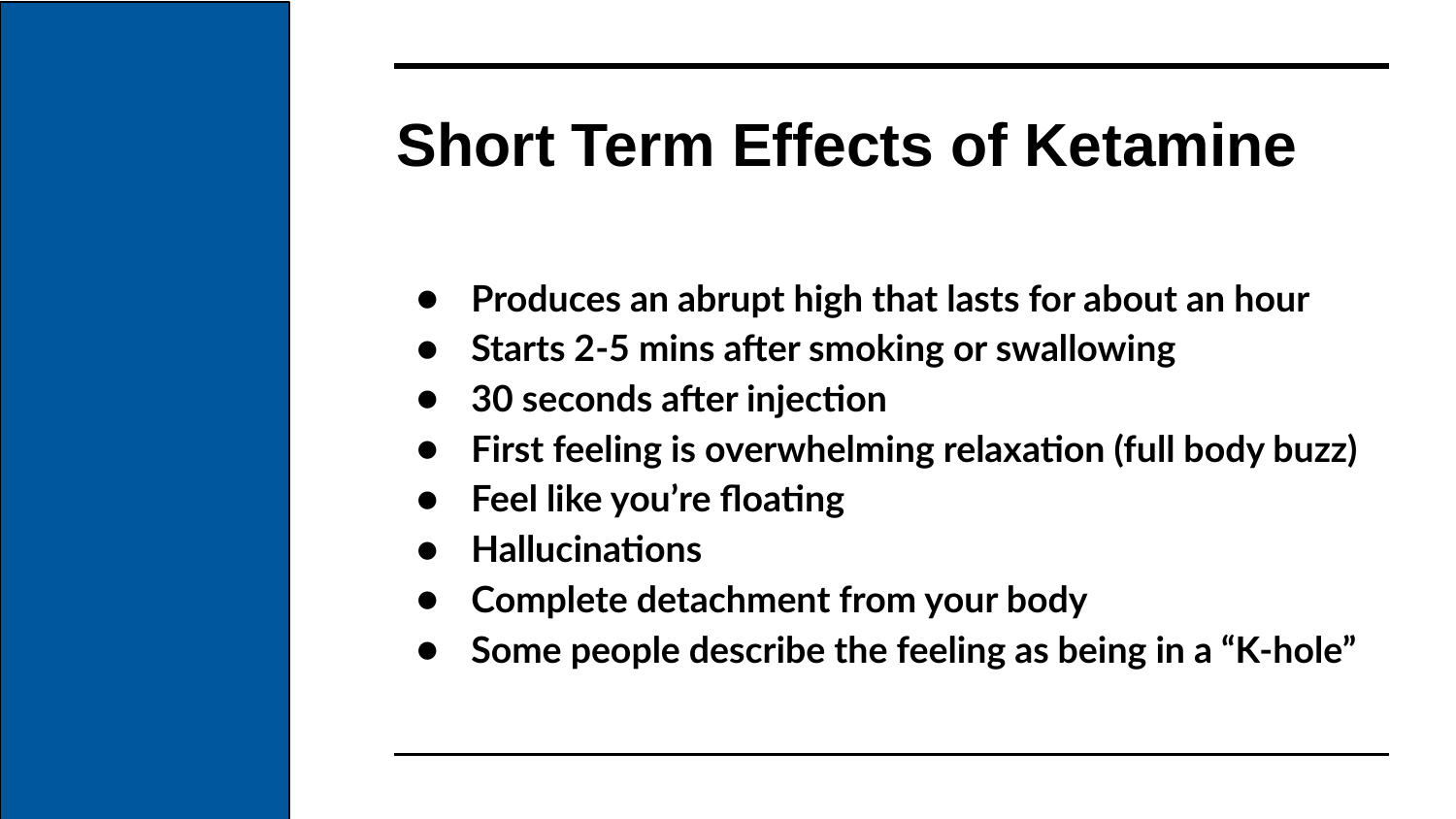

# Short Term Effects of Ketamine
Produces an abrupt high that lasts for about an hour
Starts 2-5 mins after smoking or swallowing
30 seconds after injection
First feeling is overwhelming relaxation (full body buzz)
Feel like you’re floating
Hallucinations
Complete detachment from your body
Some people describe the feeling as being in a “K-hole”